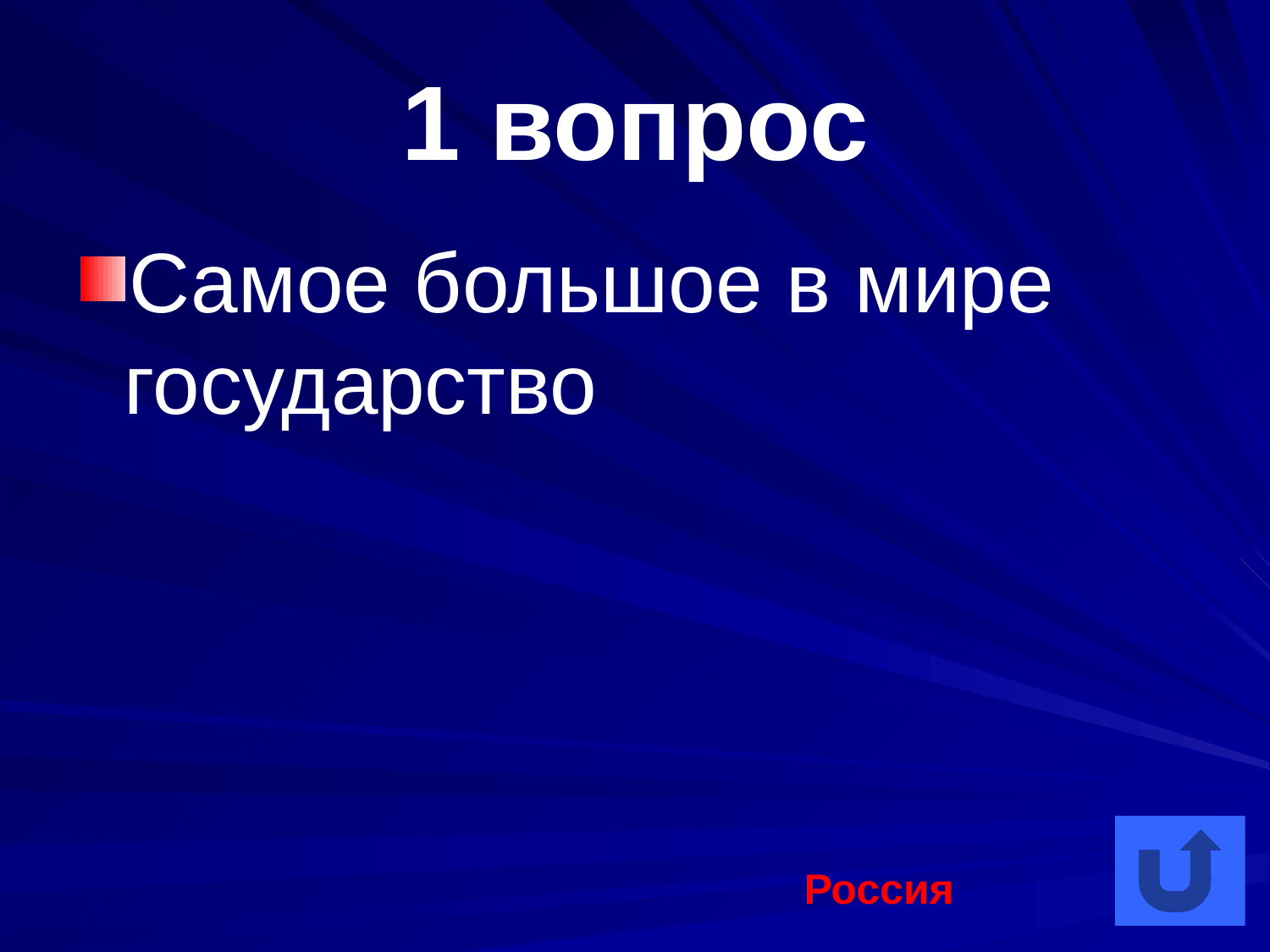

# 1 вопрос
Самое большое в мире государство

Россия